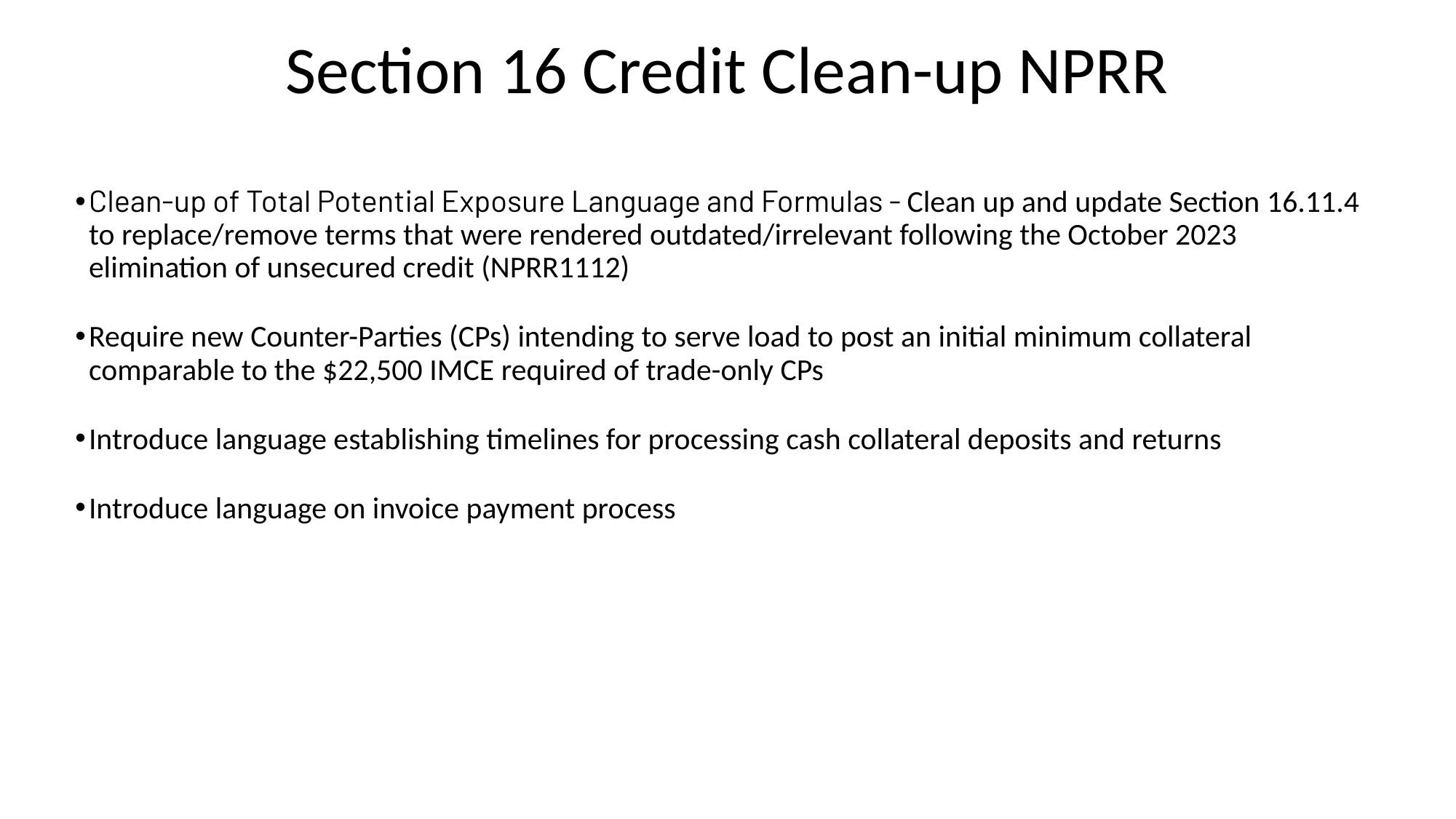

# Section 16 Credit Clean-up NPRR
Clean-up of Total Potential Exposure Language and Formulas - Clean up and update Section 16.11.4 to replace/remove terms that were rendered outdated/irrelevant following the October 2023 elimination of unsecured credit (NPRR1112)
Require new Counter-Parties (CPs) intending to serve load to post an initial minimum collateral comparable to the $22,500 IMCE required of trade-only CPs
Introduce language establishing timelines for processing cash collateral deposits and returns
Introduce language on invoice payment process